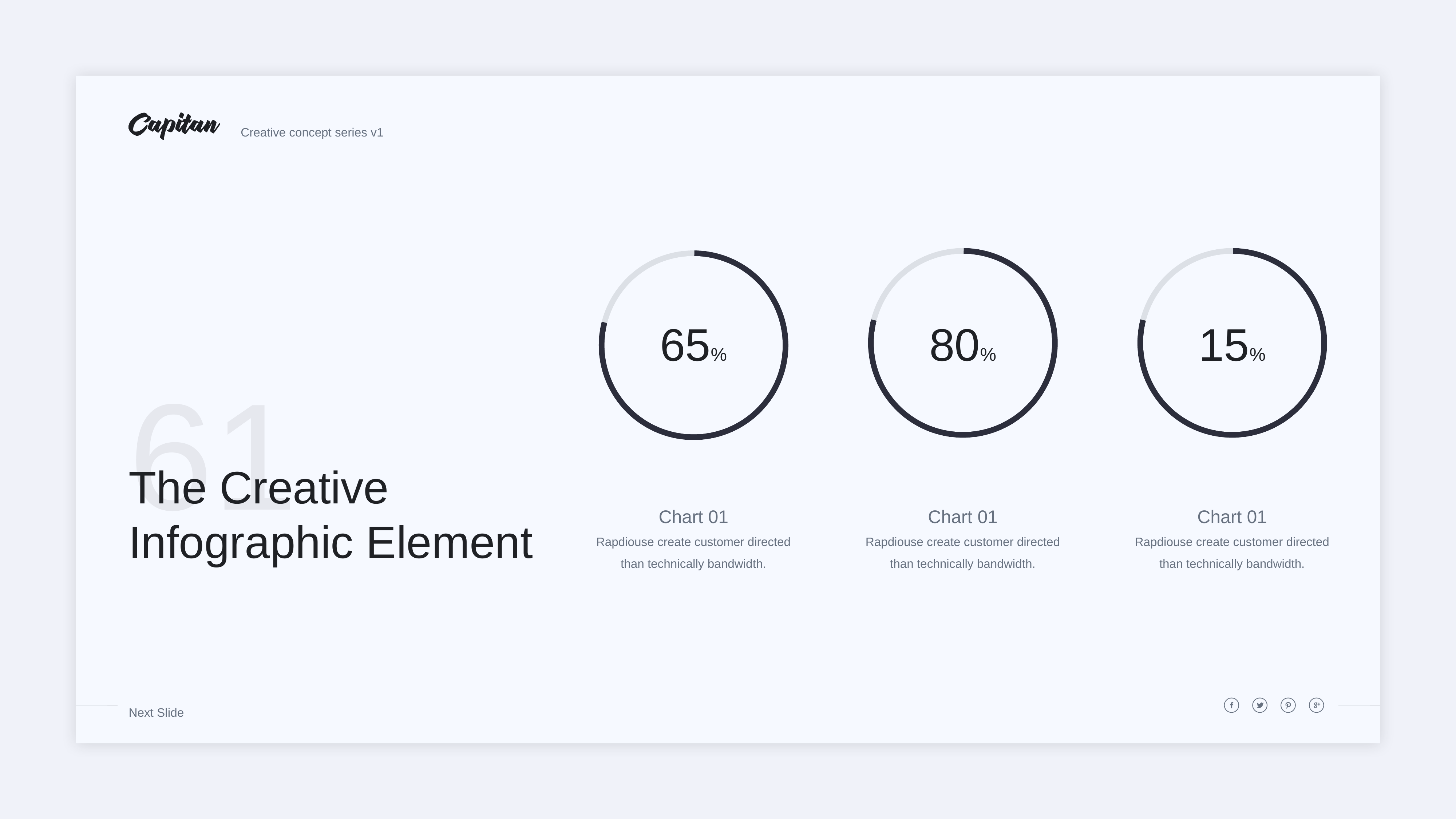

65%
80%
15%
61
The Creative
Infographic Element
Chart 01
Rapdiouse create customer directed
than technically bandwidth.
Chart 01
Rapdiouse create customer directed
than technically bandwidth.
Chart 01
Rapdiouse create customer directed
than technically bandwidth.